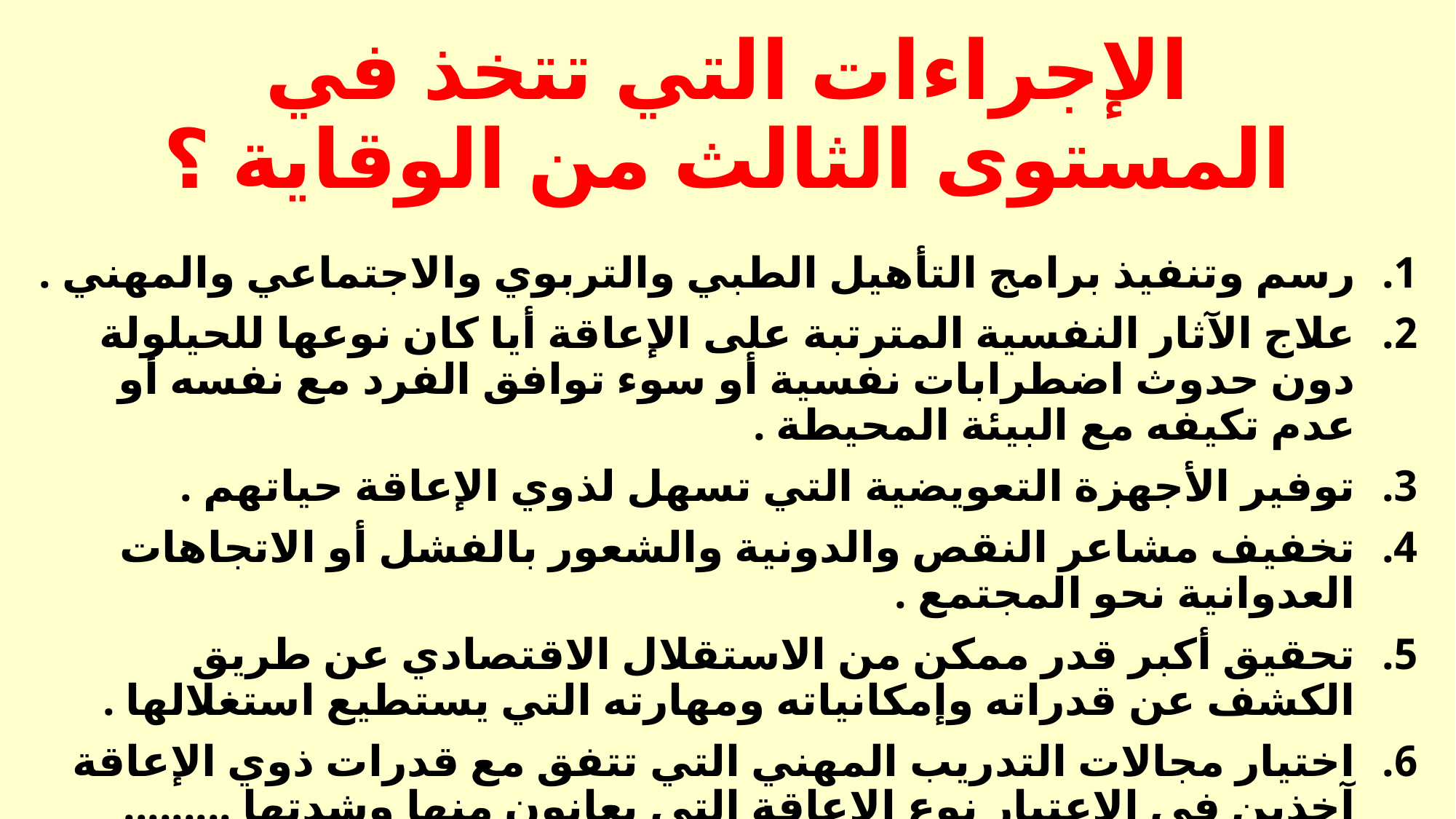

# الإجراءات التي تتخذ في المستوى الثالث من الوقاية ؟
رسم وتنفيذ برامج التأهيل الطبي والتربوي والاجتماعي والمهني .
علاج الآثار النفسية المترتبة على الإعاقة أيا كان نوعها للحيلولة دون حدوث اضطرابات نفسية أو سوء توافق الفرد مع نفسه أو عدم تكيفه مع البيئة المحيطة .
توفير الأجهزة التعويضية التي تسهل لذوي الإعاقة حياتهم .
تخفيف مشاعر النقص والدونية والشعور بالفشل أو الاتجاهات العدوانية نحو المجتمع .
تحقيق أكبر قدر ممكن من الاستقلال الاقتصادي عن طريق الكشف عن قدراته وإمكانياته ومهارته التي يستطيع استغلالها .
اختيار مجالات التدريب المهني التي تتفق مع قدرات ذوي الإعاقة آخذين في الاعتبار نوع الإعاقة التي يعانون منها وشدتها .........